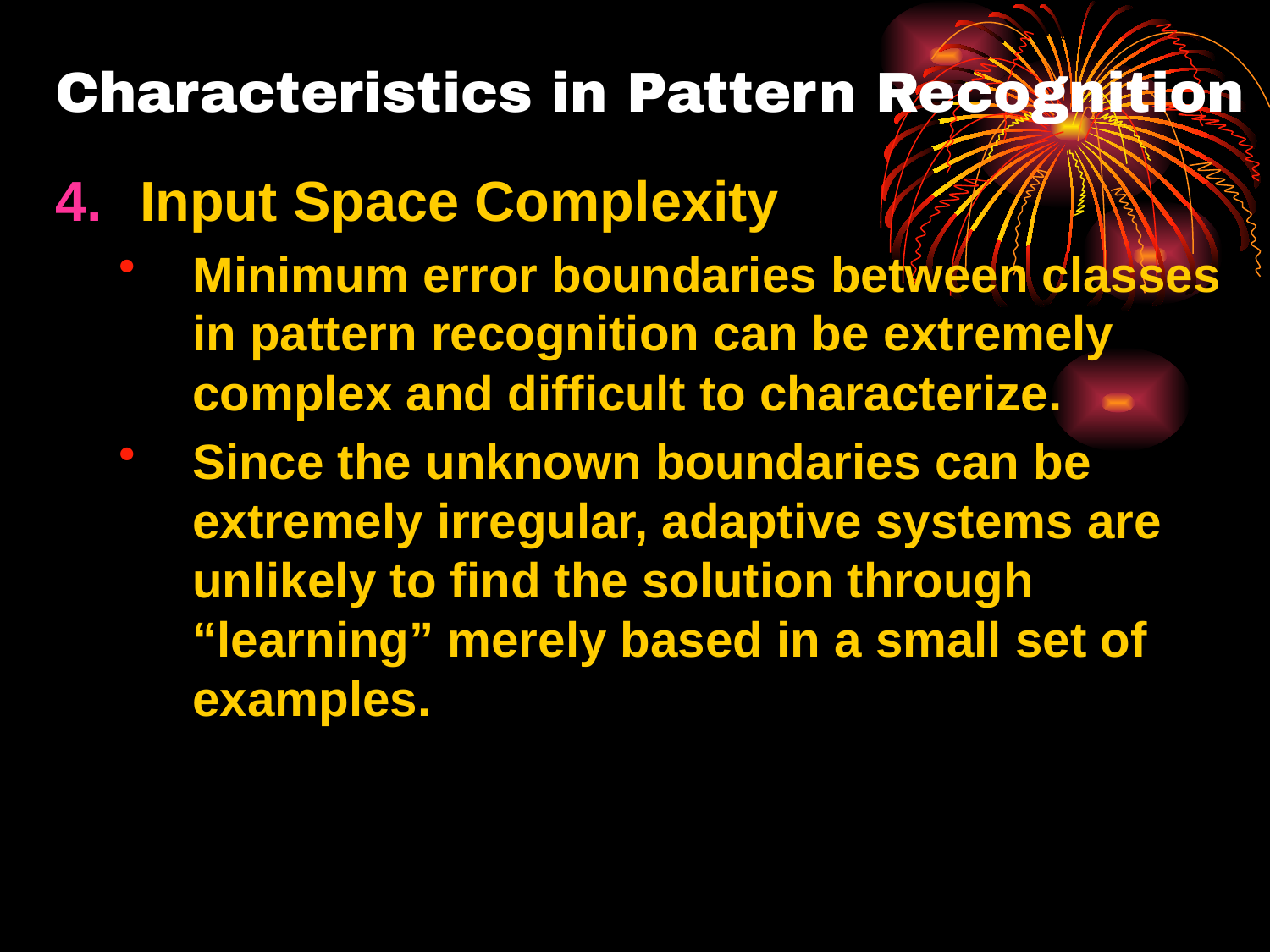

# Characteristics in Pattern Recognition
Input Space Complexity
Minimum error boundaries between classes in pattern recognition can be extremely complex and difficult to characterize.
Since the unknown boundaries can be extremely irregular, adaptive systems are unlikely to find the solution through “learning” merely based in a small set of examples.